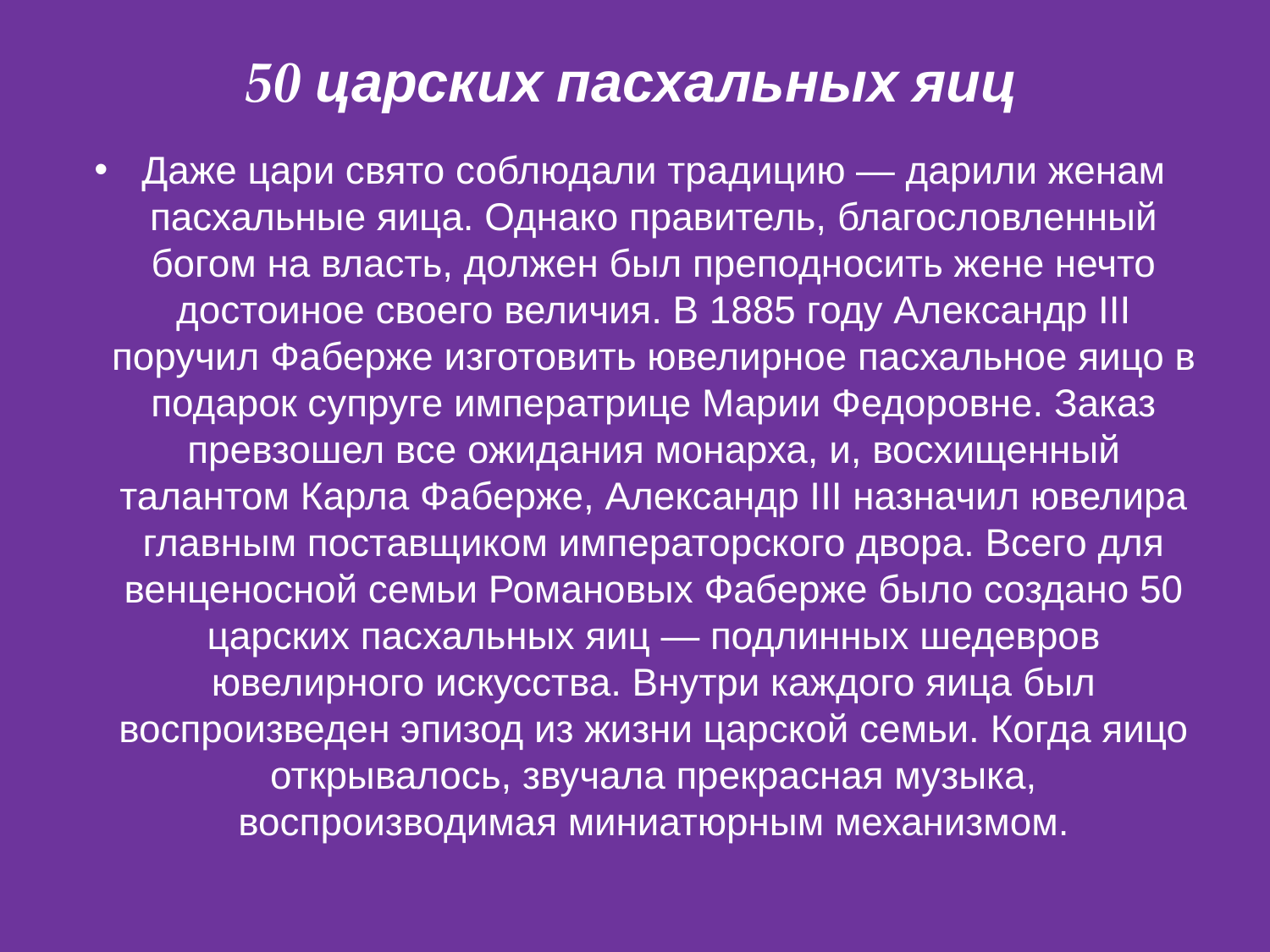

# 50 царских пасхальных яиц
Даже цари свято соблюдали традицию — дарили женам пасхальные яица. Однако правитель, благословленный богом на власть, должен был преподносить жене нечто достоиное своего величия. В 1885 году Александр III поручил Фаберже изготовить ювелирное пасхальное яицо в подарок супруге императрице Марии Федоровне. Заказ превзошел все ожидания монарха, и, восхищенный талантом Карла Фаберже, Александр III назначил ювелира главным поставщиком императорского двора. Всего для венценосной семьи Романовых Фаберже было создано 50 царских пасхальных яиц — подлинных шедевров ювелирного искусства. Внутри каждого яица был воспроизведен эпизод из жизни царской семьи. Когда яицо открывалось, звучала прекрасная музыка, воспроизводимая миниатюрным механизмом.